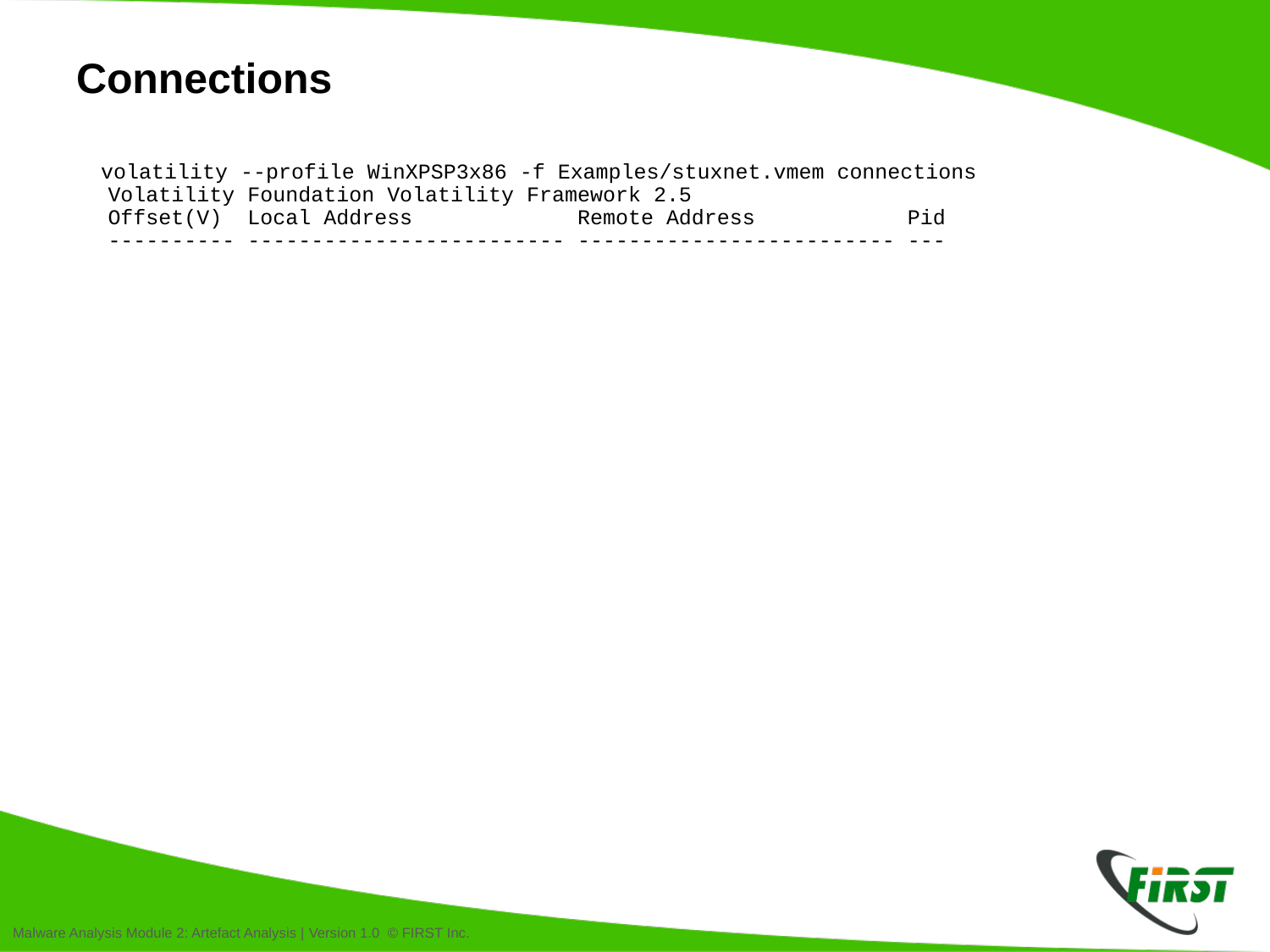

# Connections
volatility --profile WinXPSP3x86 -f Examples/stuxnet.vmem connections
Volatility Foundation Volatility Framework 2.5
Offset(V)  Local Address             Remote Address            Pid
---------- ------------------------- ------------------------- ---